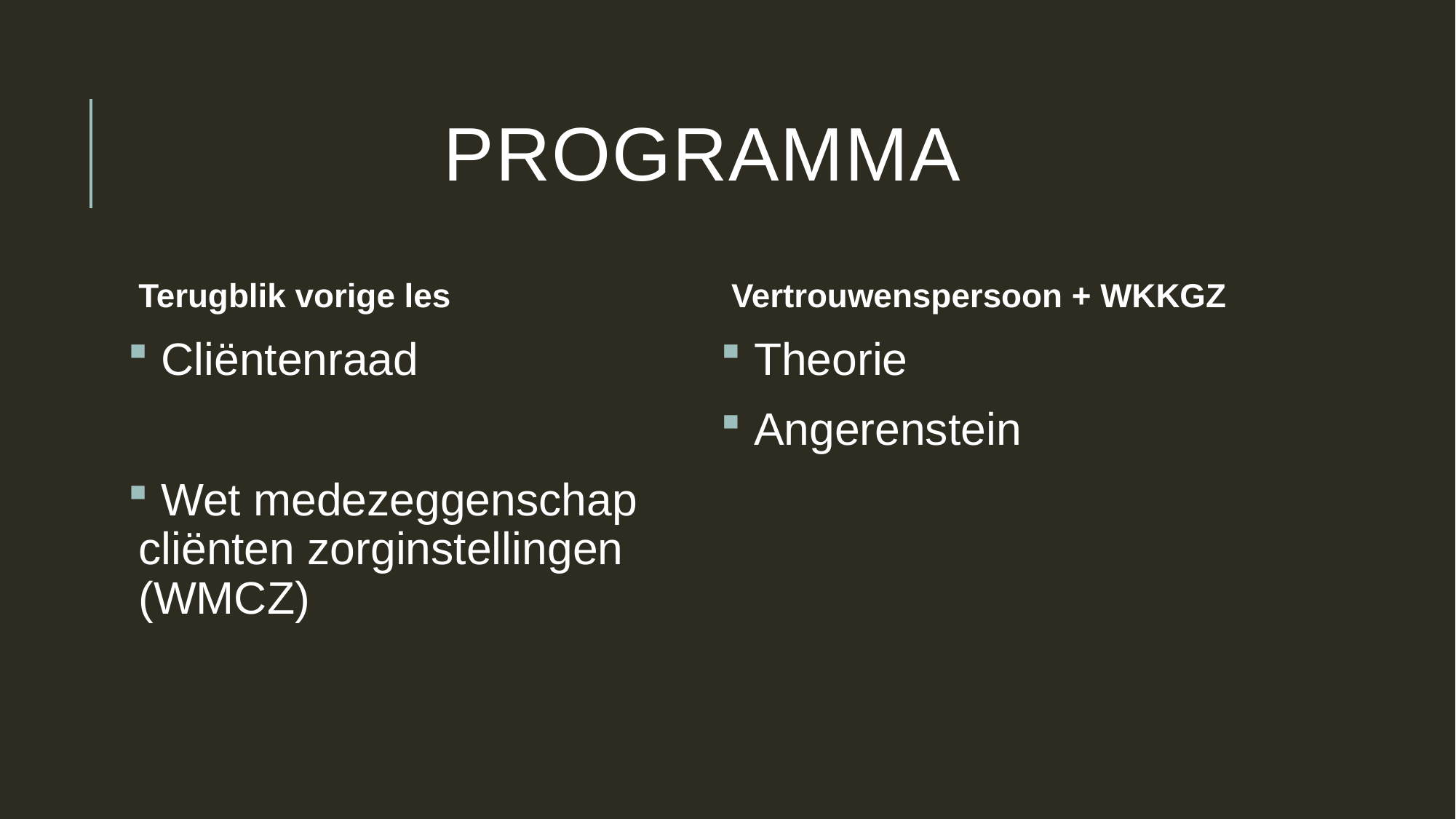

# Programma
Terugblik vorige les
 Cliëntenraad

 Wet medezeggenschap cliënten zorginstellingen (WMCZ)

Vertrouwenspersoon + WKKGZ
 Theorie
 Angerenstein